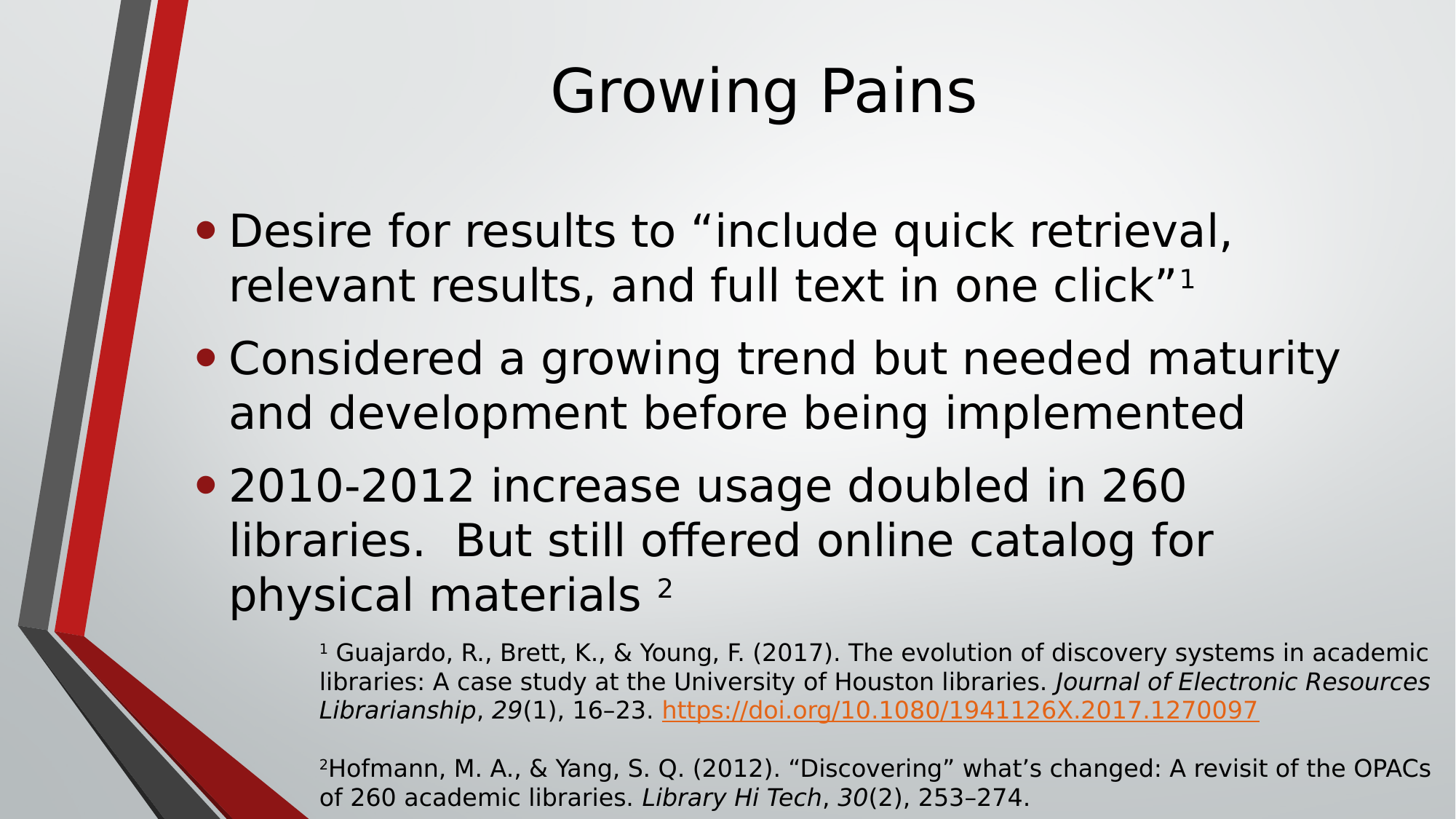

# Growing Pains
Desire for results to “include quick retrieval, relevant results, and full text in one click”1
Considered a growing trend but needed maturity and development before being implemented
2010-2012 increase usage doubled in 260 libraries.  But still offered online catalog for physical materials 2
1 Guajardo, R., Brett, K., & Young, F. (2017). The evolution of discovery systems in academic libraries: A case study at the University of Houston libraries. Journal of Electronic Resources Librarianship, 29(1), 16–23. https://doi.org/10.1080/1941126X.2017.1270097

2Hofmann, M. A., & Yang, S. Q. (2012). “Discovering” what’s changed: A revisit of the OPACs of 260 academic libraries. Library Hi Tech, 30(2), 253–274.